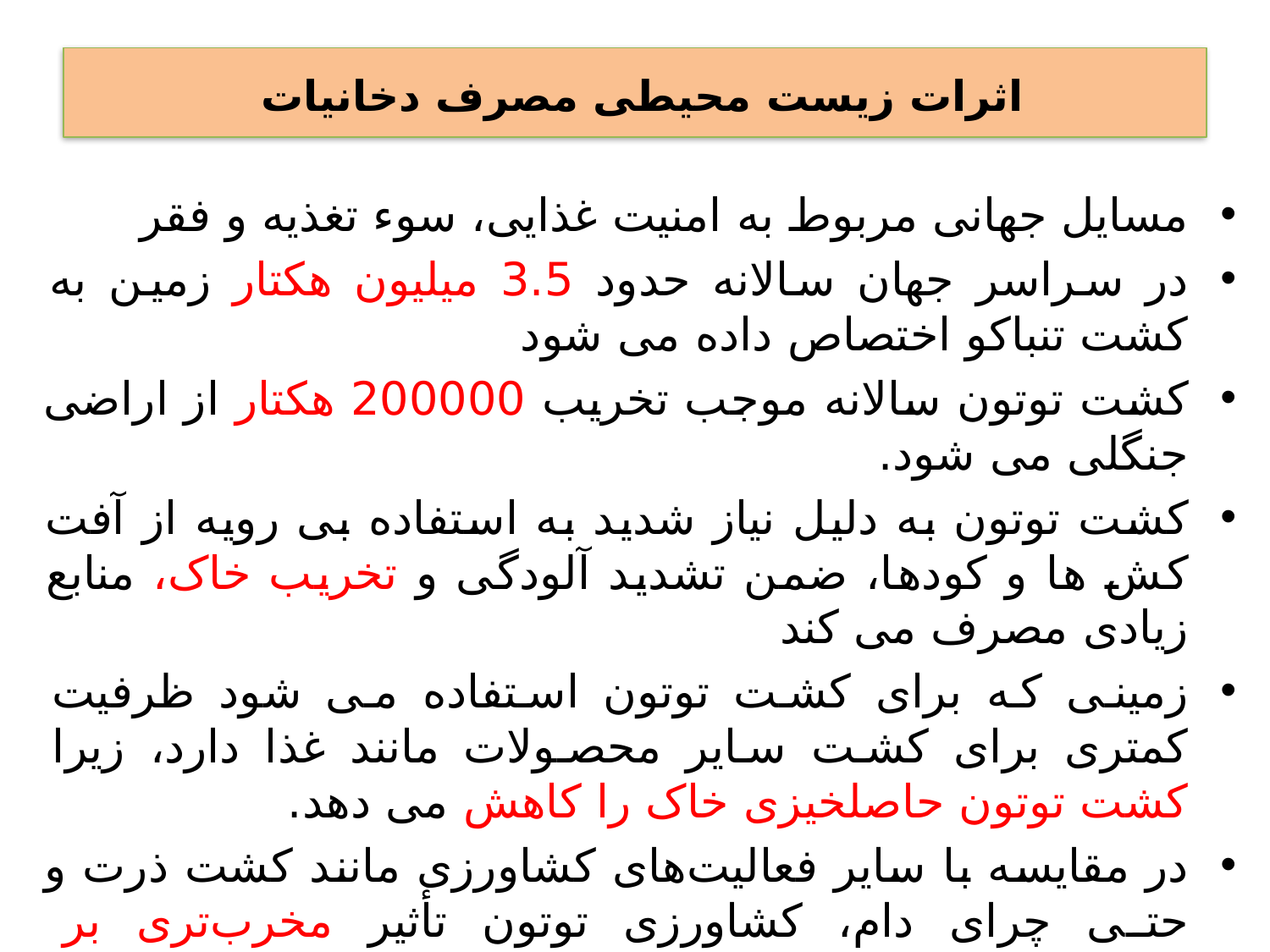

اثرات زیست محیطی مصرف دخانیات
مسایل جهانی مربوط به امنیت غذایی، سوء تغذیه و فقر
در سراسر جهان سالانه حدود 3.5 میلیون هکتار زمین به کشت تنباکو اختصاص داده می شود
کشت توتون سالانه موجب تخریب 200000 هکتار از اراضی جنگلی می شود.
کشت توتون به دلیل نیاز شدید به استفاده بی رویه از آفت کش ها و کودها، ضمن تشدید آلودگی و تخریب خاک، منابع زیادی مصرف می کند
زمینی که برای کشت توتون استفاده می شود ظرفیت کمتری برای کشت سایر محصولات مانند غذا دارد، زیرا کشت توتون حاصلخیزی خاک را کاهش می دهد.
در مقایسه با سایر فعالیت‌های کشاورزی مانند کشت ذرت و حتی چرای دام، کشاورزی توتون تأثیر مخرب‌تری بر اکوسیستم‌ها دارد زیرا زمین‌های کشاورزی توتون بیشتر مستعد بیابان‌زایی هستند.